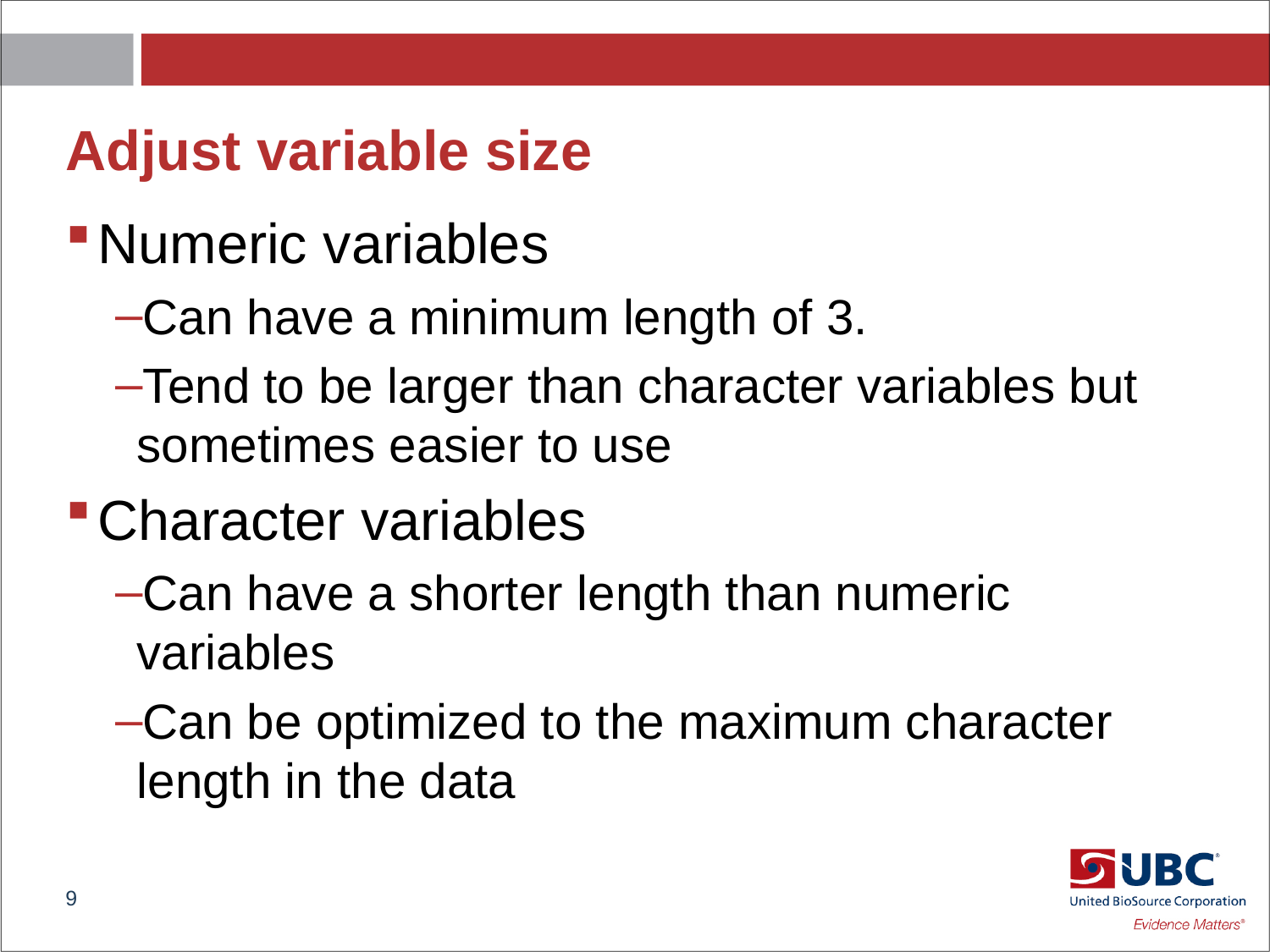

# Adjust variable size
Numeric variables
Can have a minimum length of 3.
Tend to be larger than character variables but sometimes easier to use
Character variables
Can have a shorter length than numeric variables
Can be optimized to the maximum character length in the data
9